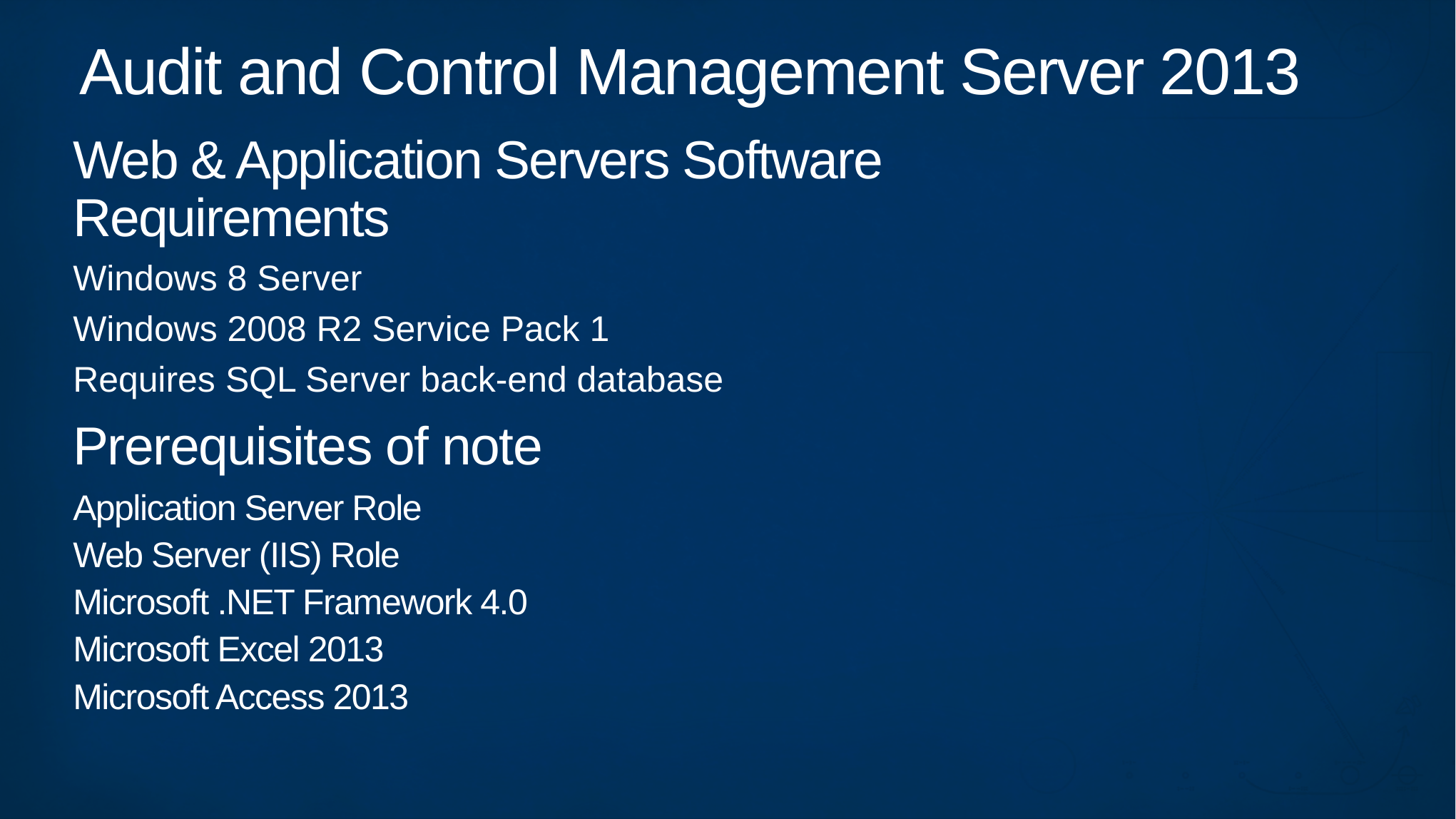

# Audit and Control Management Server 2013
Web & Application Servers Software Requirements
Windows 8 Server
Windows 2008 R2 Service Pack 1
Requires SQL Server back-end database
Prerequisites of note
Application Server Role
Web Server (IIS) Role
Microsoft .NET Framework 4.0
Microsoft Excel 2013
Microsoft Access 2013